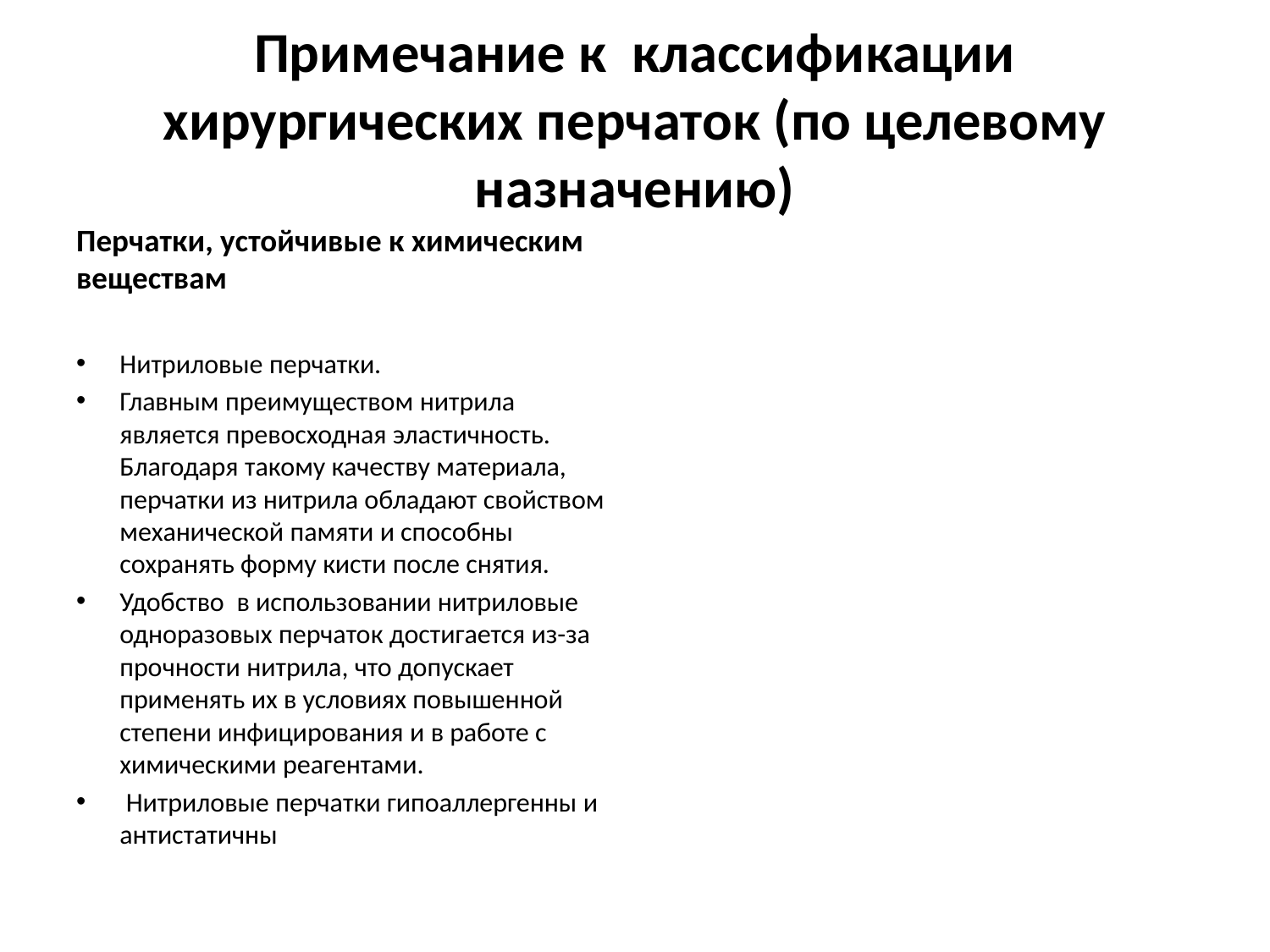

# Примечание к  классификации хирургических перчаток (по целевому назначению)
Перчатки, устойчивые к химическим веществам

Нитриловые перчатки.
Главным преимуществом нитрила является превосходная эластичность. Благодаря такому качеству материала, перчатки из нитрила обладают свойством механической памяти и способны сохранять форму кисти после снятия.
Удобство  в использовании нитриловые одноразовых перчаток достигается из-за прочности нитрила, что допускает применять их в условиях повышенной степени инфицирования и в работе с химическими реагентами.
 Нитриловые перчатки гипоаллергенны и антистатичны